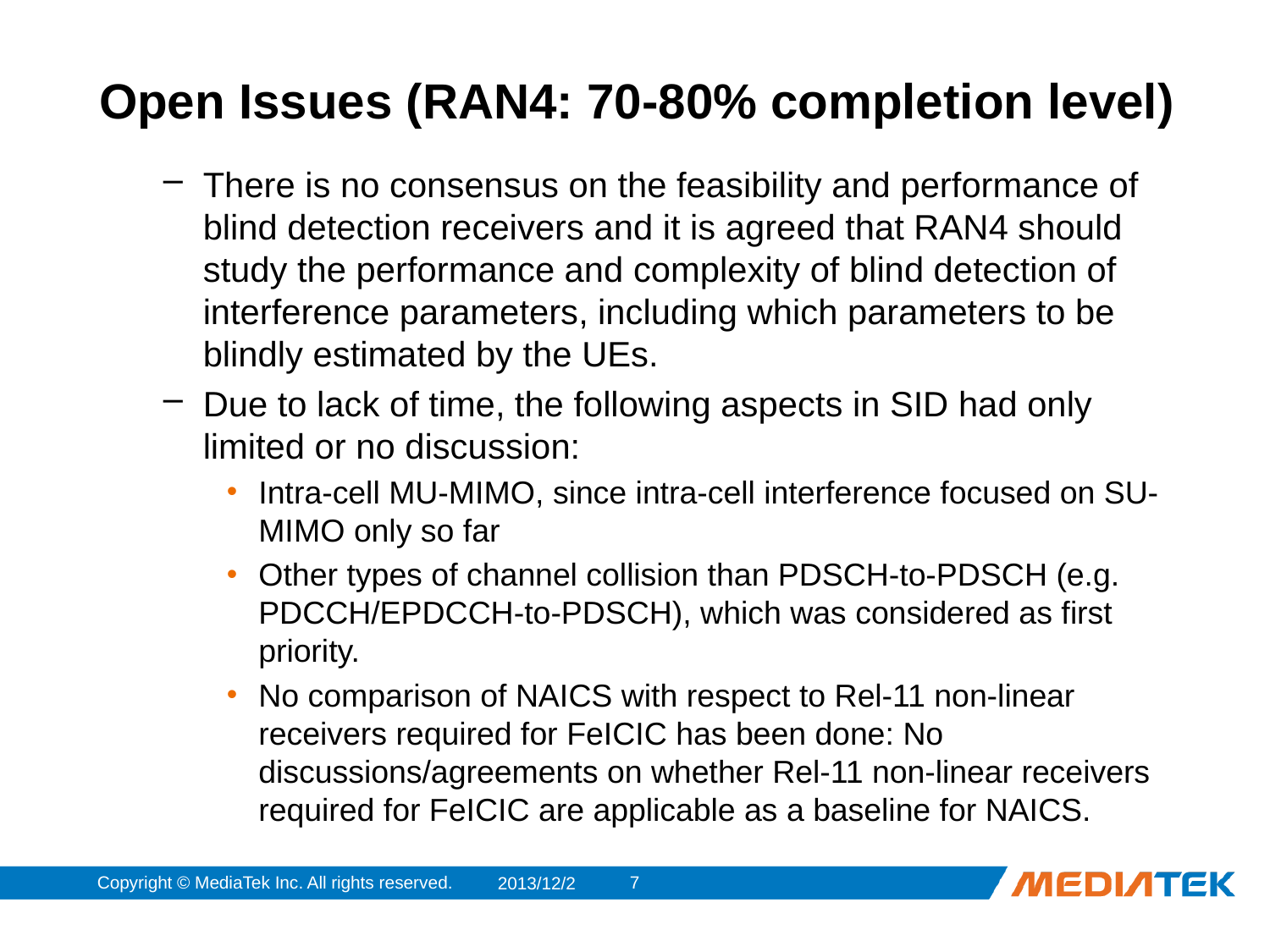

# Open Issues (RAN4: 70-80% completion level)
There is no consensus on the feasibility and performance of blind detection receivers and it is agreed that RAN4 should study the performance and complexity of blind detection of interference parameters, including which parameters to be blindly estimated by the UEs.
Due to lack of time, the following aspects in SID had only limited or no discussion:
Intra-cell MU-MIMO, since intra-cell interference focused on SU-MIMO only so far
Other types of channel collision than PDSCH-to-PDSCH (e.g. PDCCH/EPDCCH-to-PDSCH), which was considered as first priority.
No comparison of NAICS with respect to Rel-11 non-linear receivers required for FeICIC has been done: No discussions/agreements on whether Rel-11 non-linear receivers required for FeICIC are applicable as a baseline for NAICS.
Copyright © MediaTek Inc. All rights reserved.
7
2013/12/2